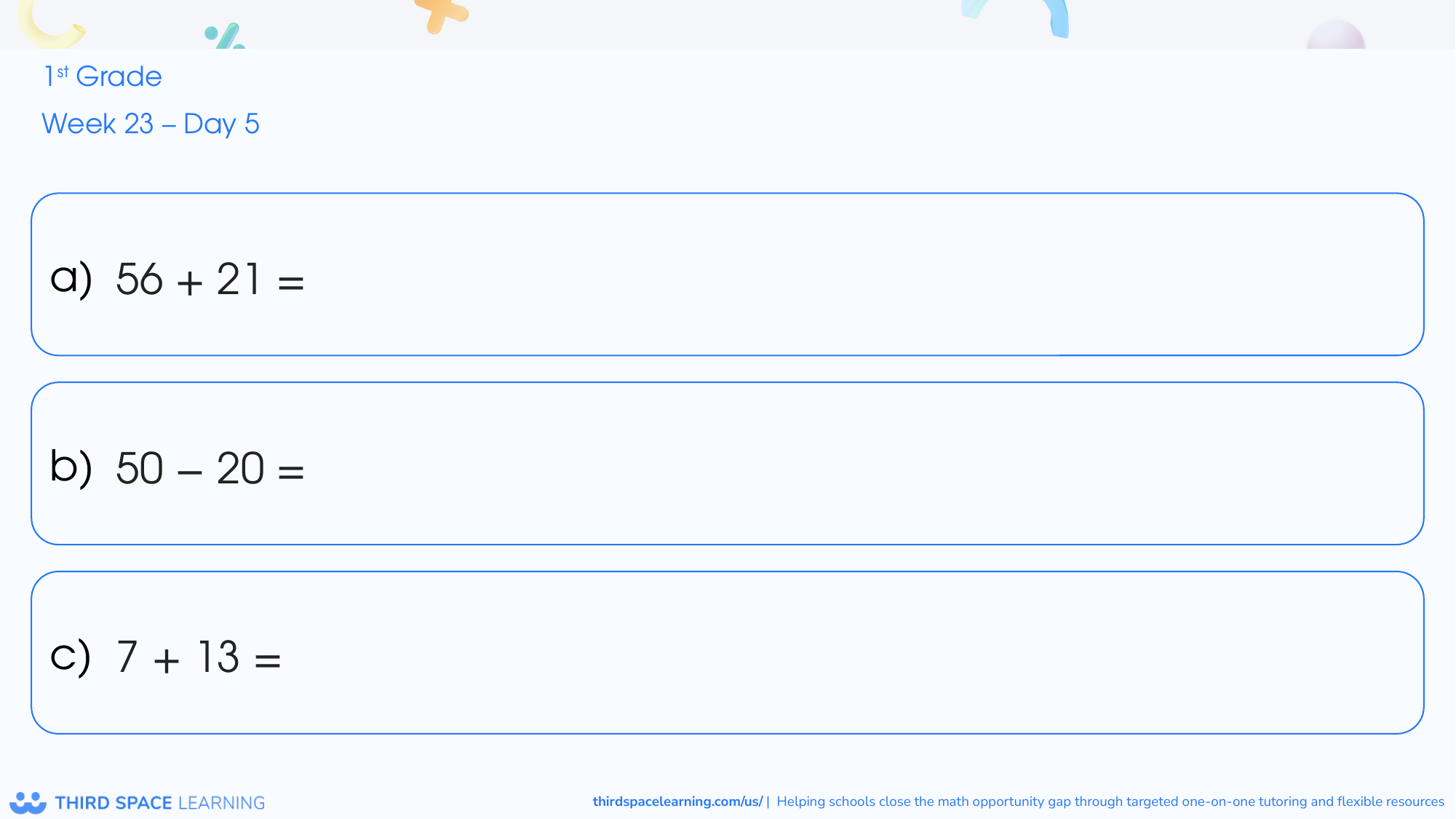

1st Grade
Week 23 – Day 5
56 + 21 =
50 − 20 =
7 + 13 =